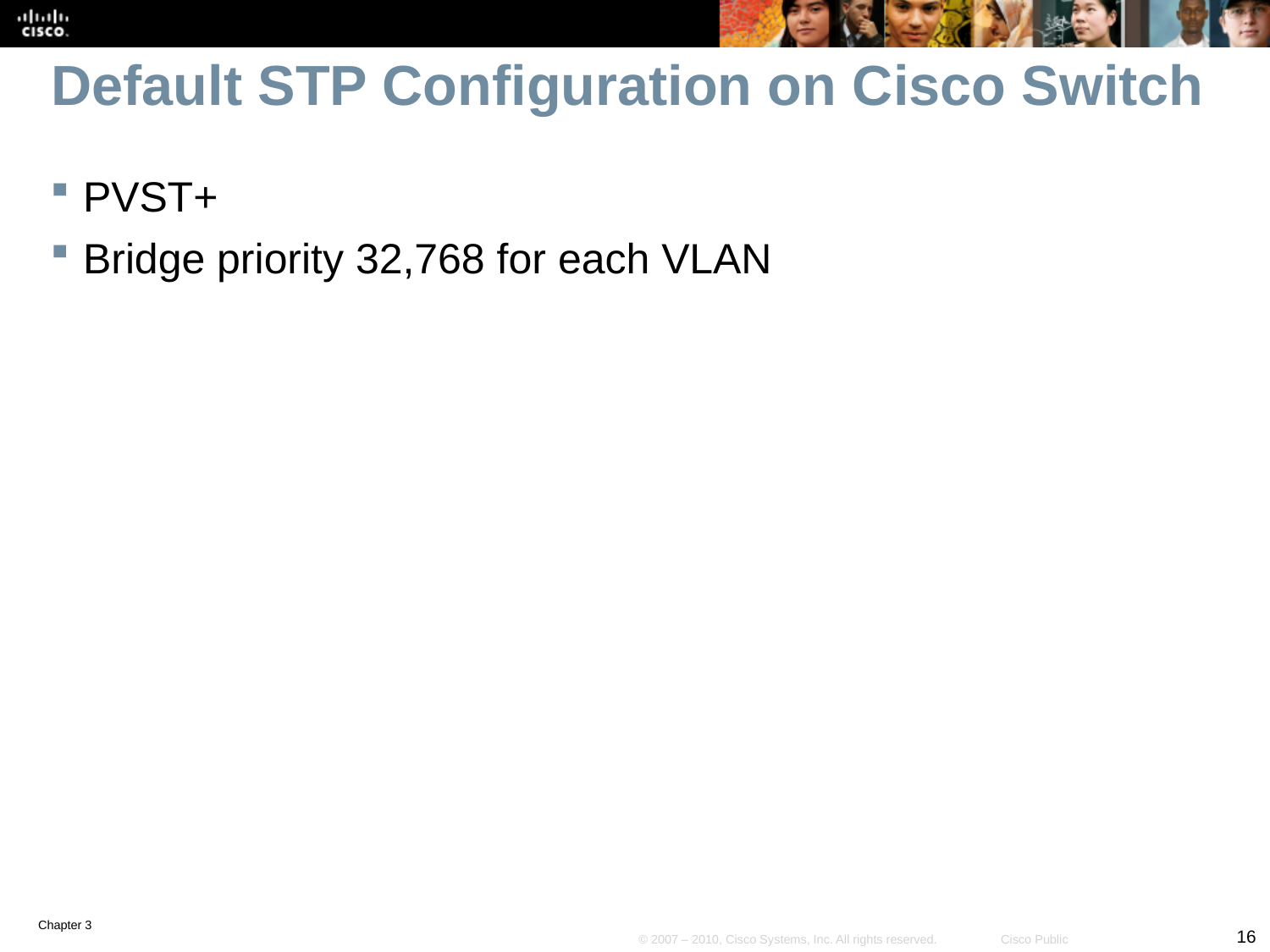

# Default STP Configuration on Cisco Switch
PVST+
Bridge priority 32,768 for each VLAN